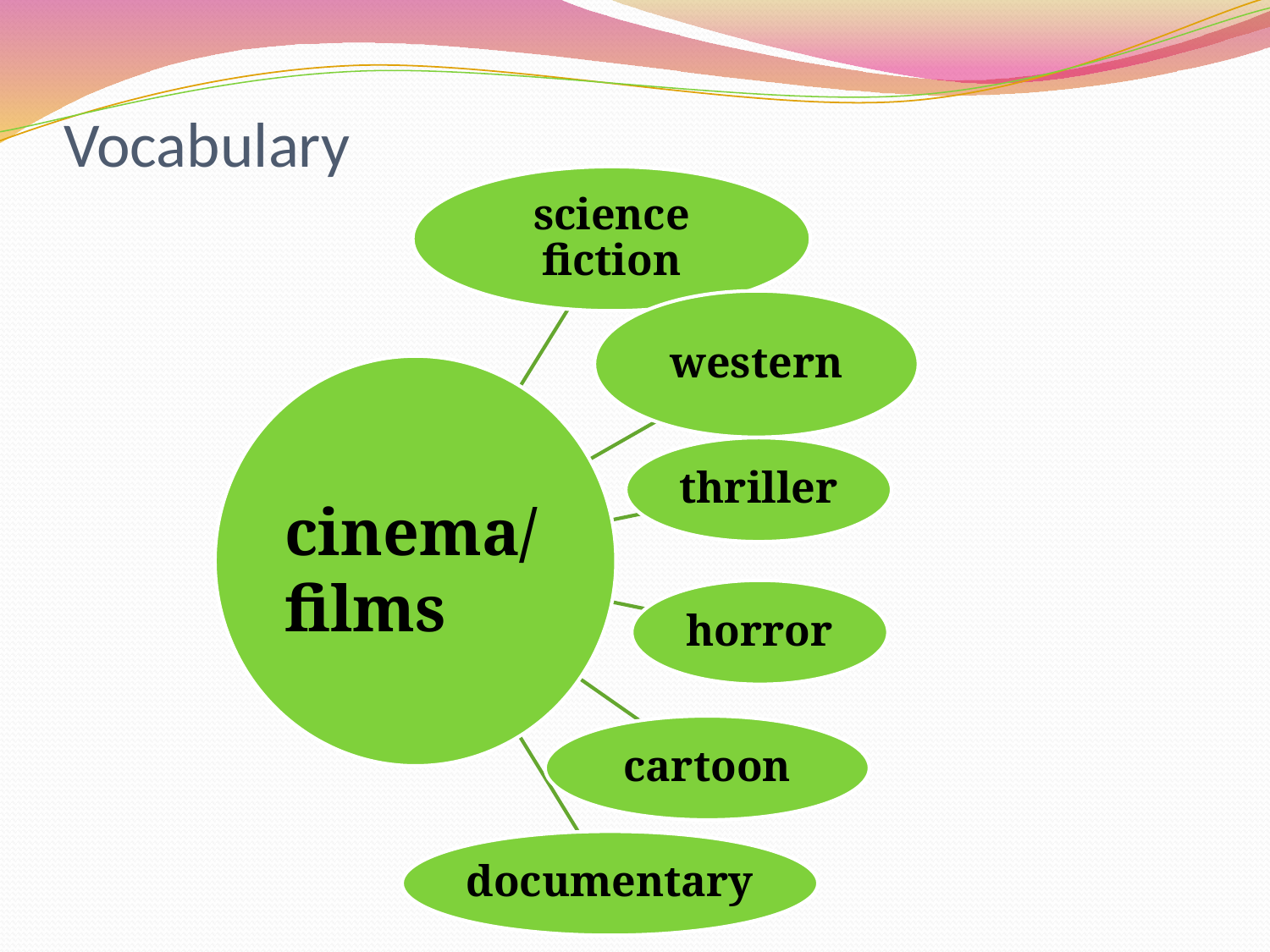

# Vocabulary
science fiction
western
thriller
horror
cartoon
documentary
cinema/
films